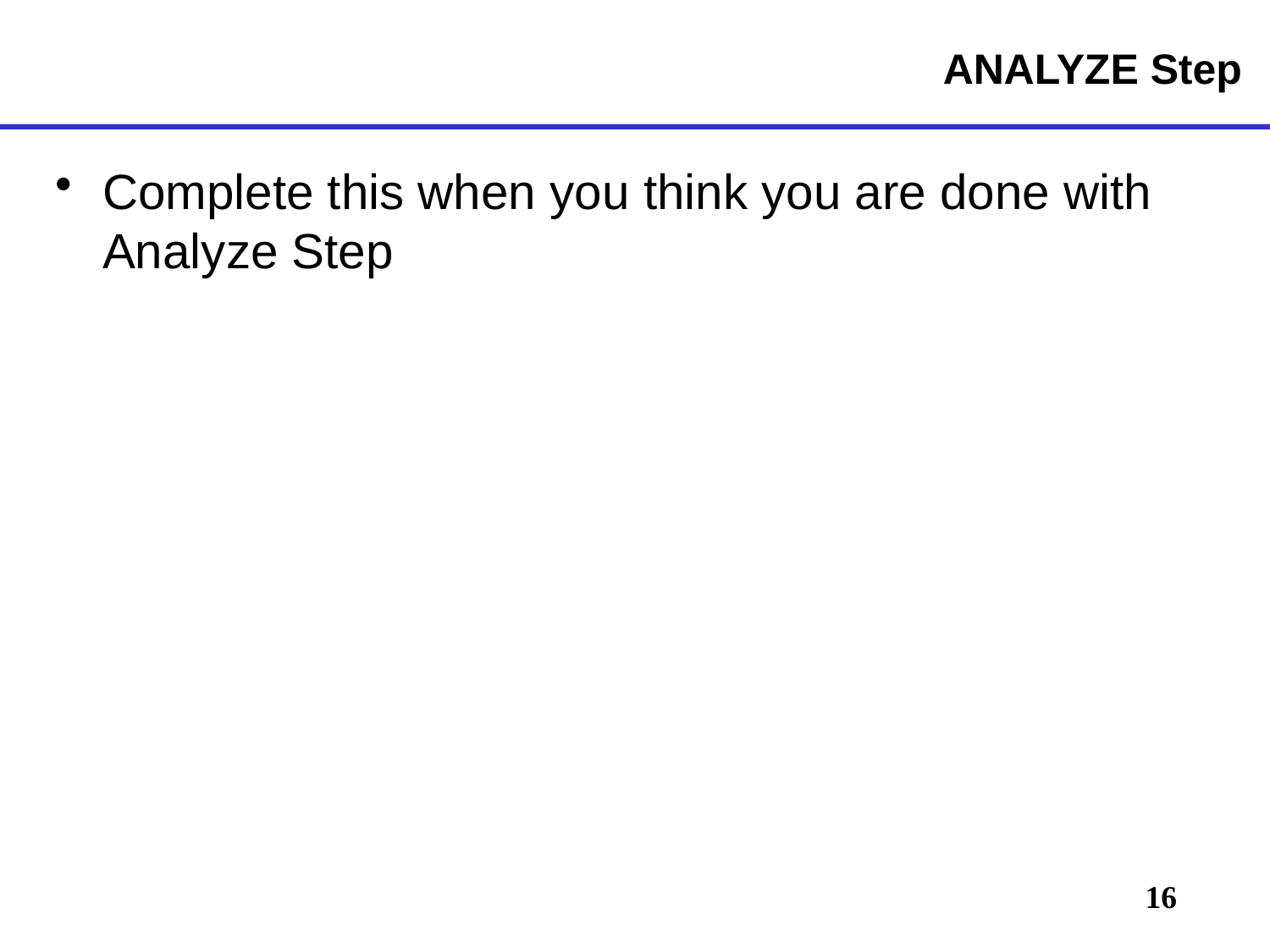

# ANALYZE Step
Complete this when you think you are done with Analyze Step